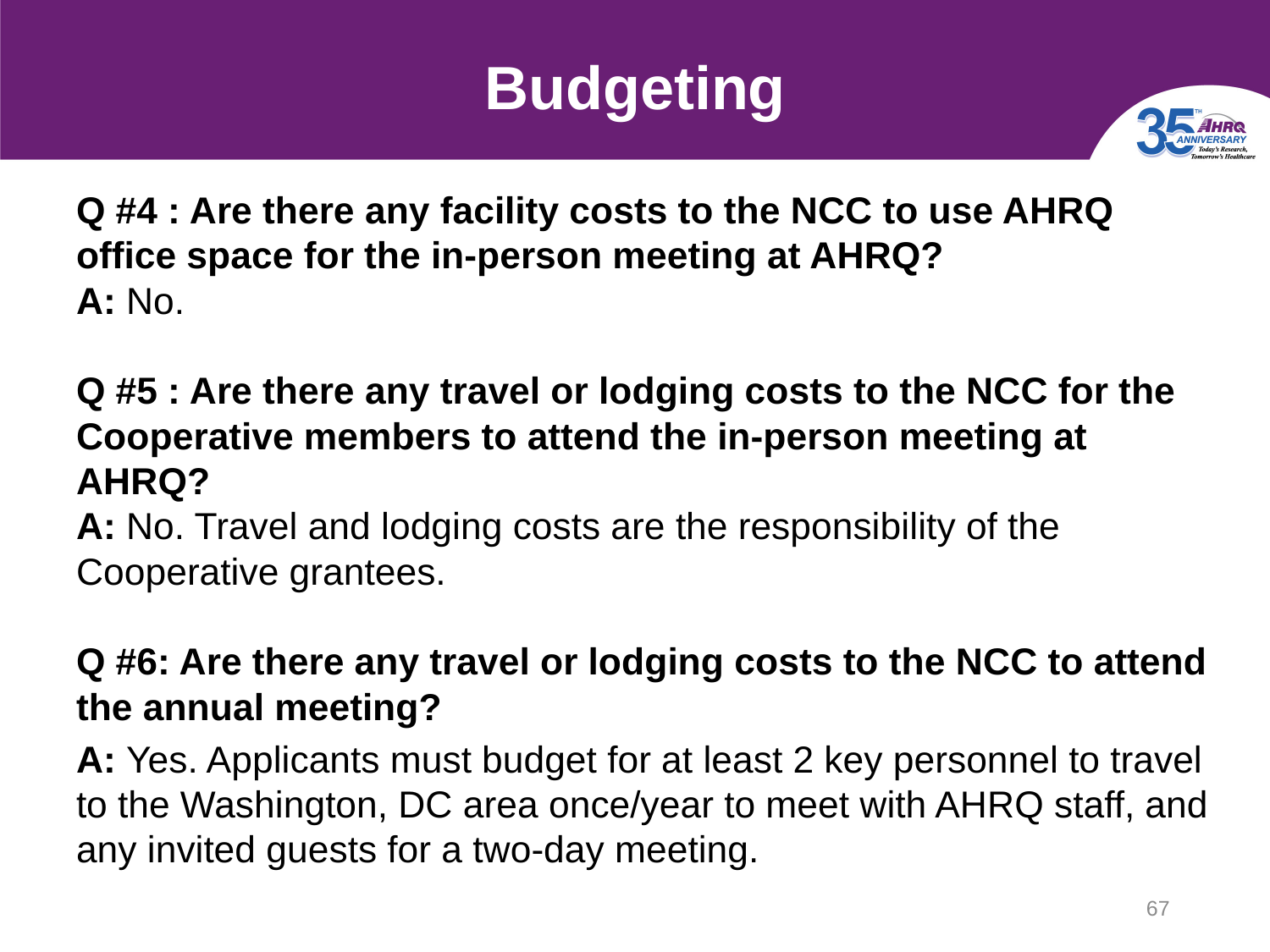

# Budgeting
Q #4 : Are there any facility costs to the NCC to use AHRQ office space for the in-person meeting at AHRQ?
A: No.

Q #5 : Are there any travel or lodging costs to the NCC for the Cooperative members to attend the in-person meeting at AHRQ?
A: No. Travel and lodging costs are the responsibility of the Cooperative grantees.

Q #6: Are there any travel or lodging costs to the NCC to attend the annual meeting?
A: Yes. Applicants must budget for at least 2 key personnel to travel to the Washington, DC area once/year to meet with AHRQ staff, and any invited guests for a two-day meeting.

67